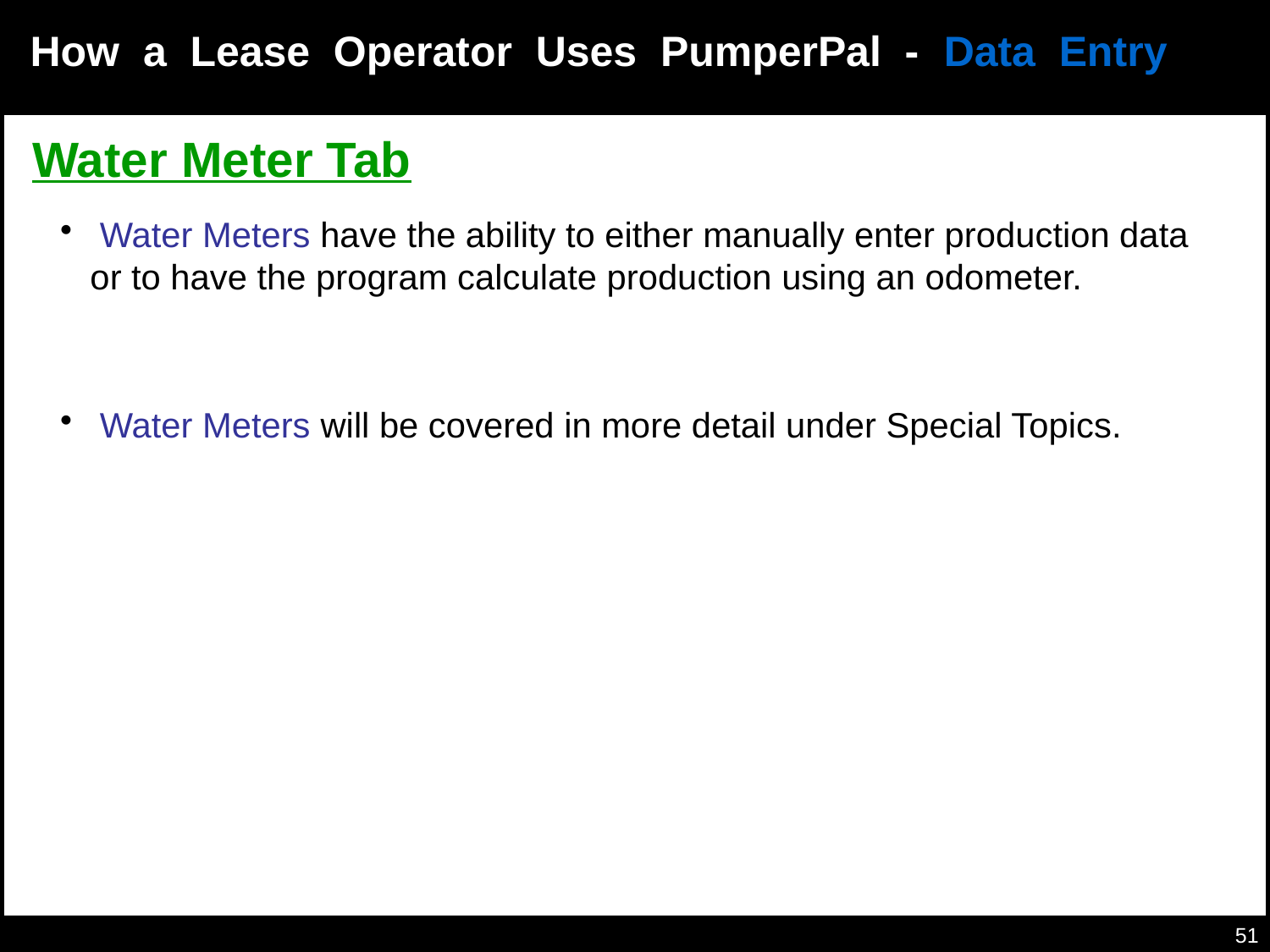

Water Meter
How  a  Lease  Operator  Uses  PumperPal  -  Data  Entry
Water Meter Tab
 Water Meters have the ability to either manually enter production data or to have the program calculate production using an odometer.
 Water Meters will be covered in more detail under Special Topics.